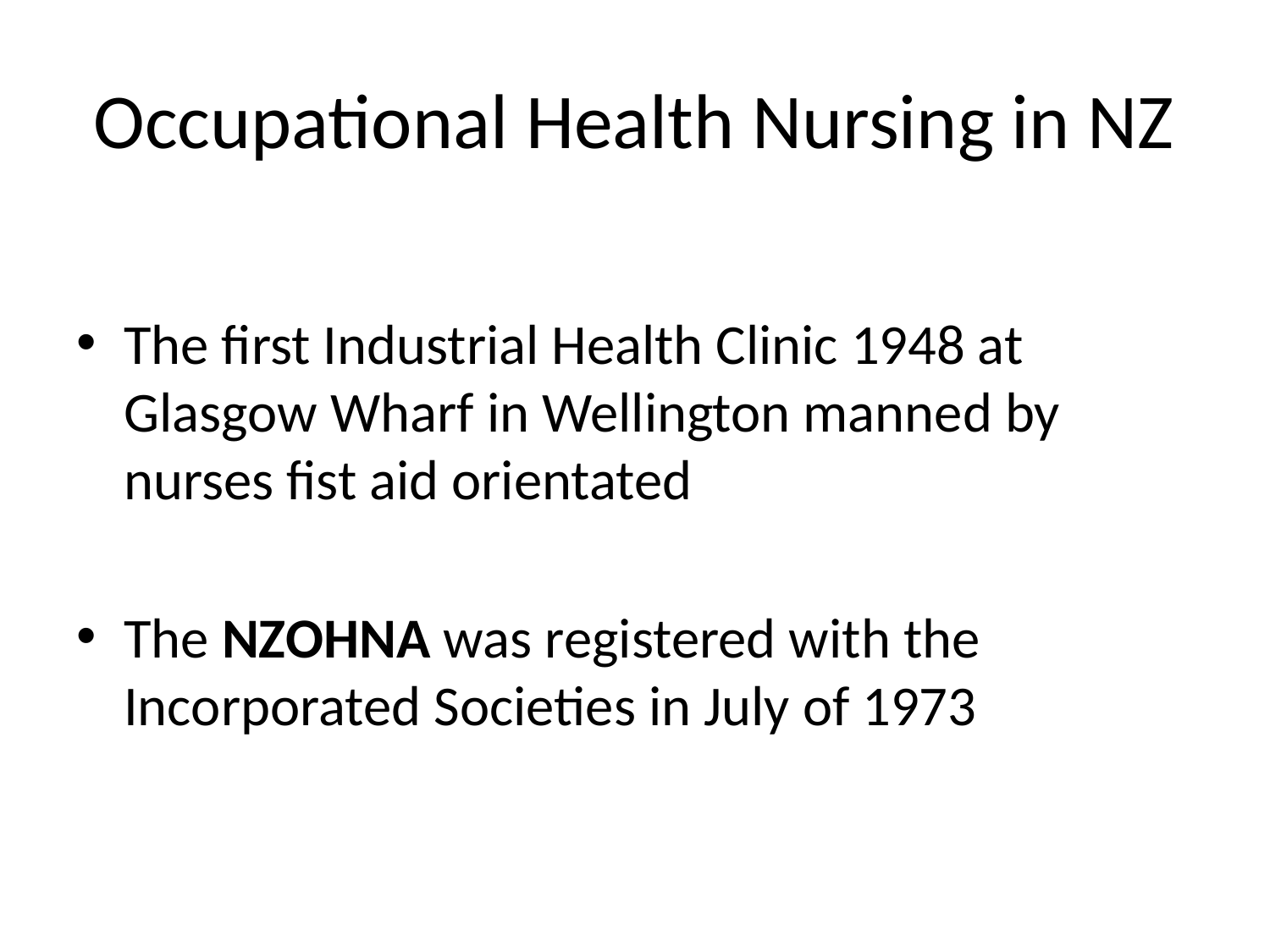

# Occupational Health Nursing in NZ

The first Industrial Health Clinic 1948 at Glasgow Wharf in Wellington manned by nurses fist aid orientated

The NZOHNA was registered with the Incorporated Societies in July of 1973